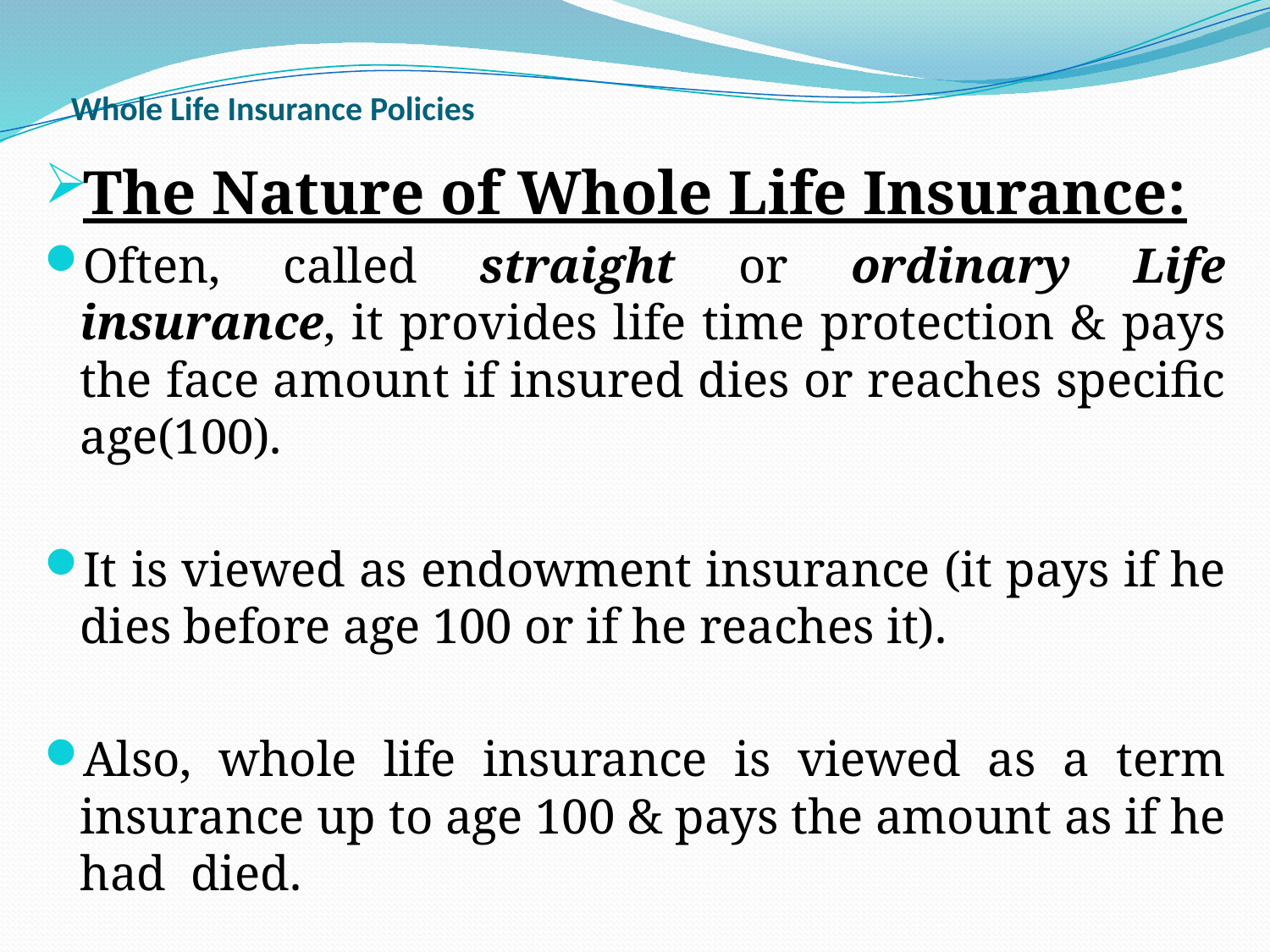

# Whole Life Insurance Policies
The Nature of Whole Life Insurance:
Often, called straight or ordinary Life insurance, it provides life time protection & pays the face amount if insured dies or reaches specific age(100).

It is viewed as endowment insurance (it pays if he dies before age 100 or if he reaches it).

Also, whole life insurance is viewed as a term insurance up to age 100 & pays the amount as if he had  died.